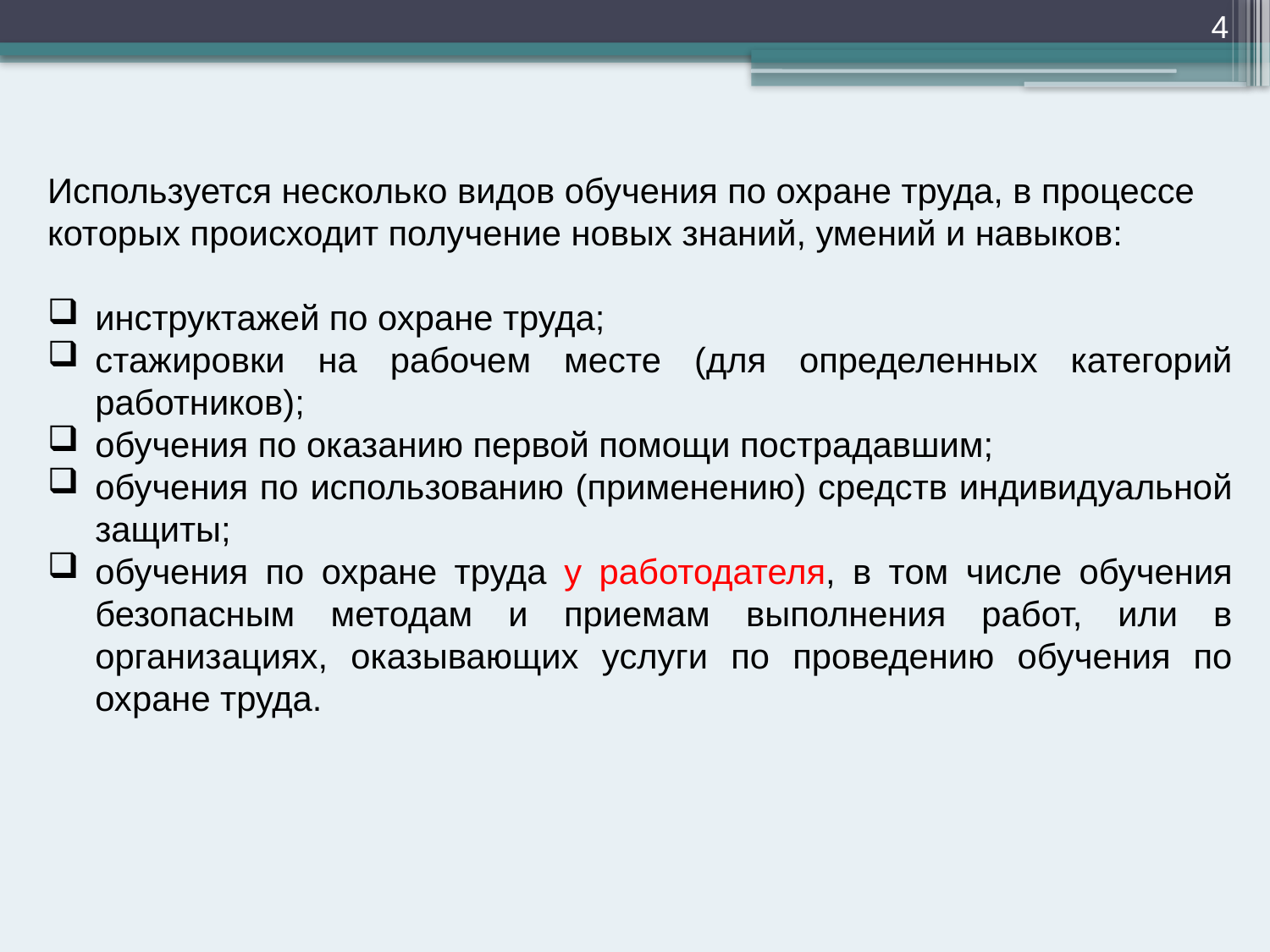

4
Используется несколько видов обучения по охране труда, в процессе которых происходит получение новых знаний, умений и навыков:

инструктажей по охране труда;
стажировки на рабочем месте (для определенных категорий работников);
обучения по оказанию первой помощи пострадавшим;
обучения по использованию (применению) средств индивидуальной защиты;
обучения по охране труда у работодателя, в том числе обучения безопасным методам и приемам выполнения работ, или в организациях, оказывающих услуги по проведению обучения по охране труда.